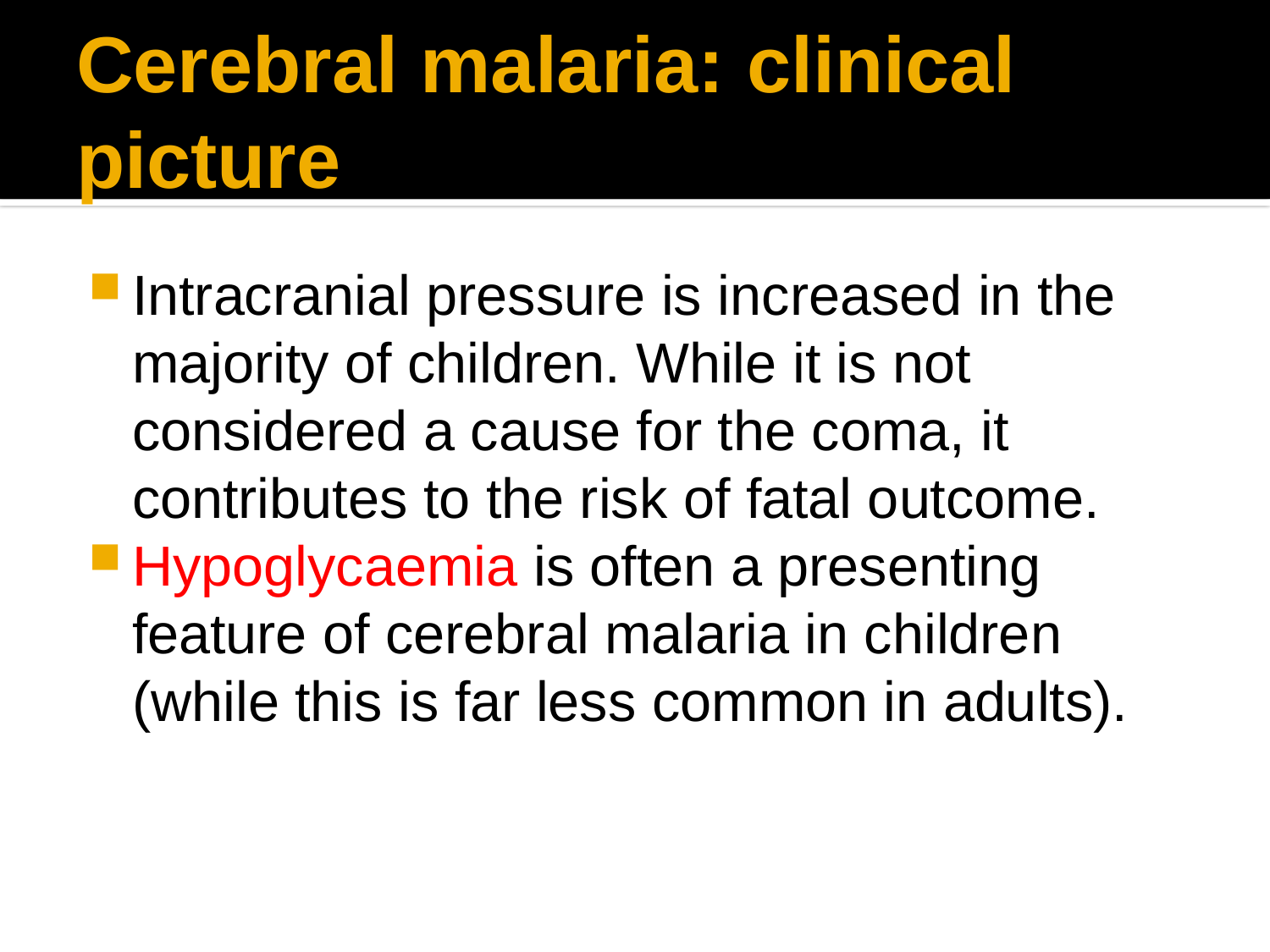

# Cerebral malaria: clinical picture
Intracranial pressure is increased in the majority of children. While it is not considered a cause for the coma, it contributes to the risk of fatal outcome.
Hypoglycaemia is often a presenting feature of cerebral malaria in children (while this is far less common in adults).